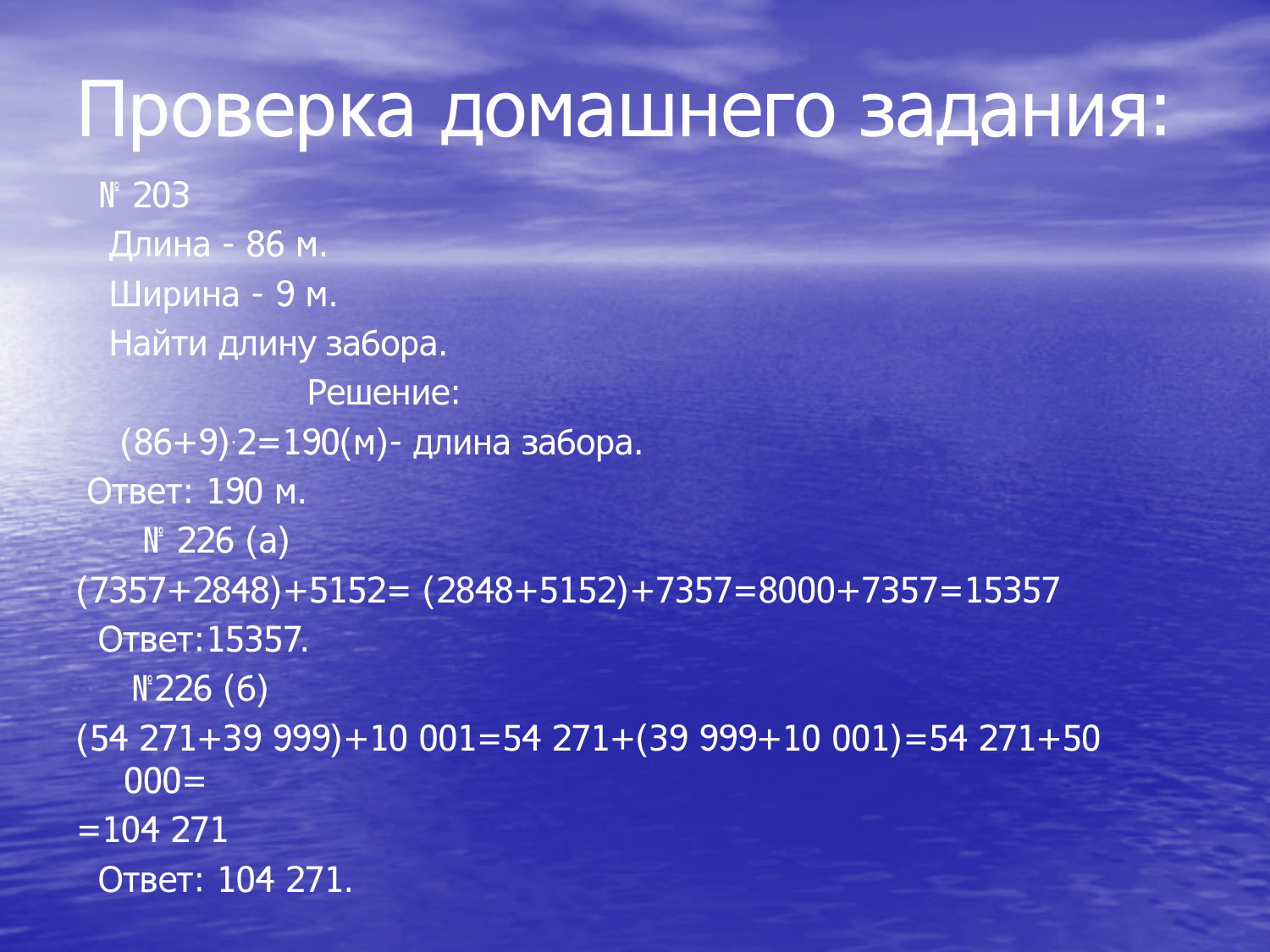

# Проверка домашнего задания:
  № 203
   Длина - 86 м.
   Ширина - 9 м.
   Найти длину забора.
                     Решение:
    (86+9).2=190(м)- длина забора.
 Ответ: 190 м.
      № 226 (а)
(7357+2848)+5152= (2848+5152)+7357=8000+7357=15357
  Ответ:15357.
     №226 (б)
(54 271+39 999)+10 001=54 271+(39 999+10 001)=54 271+50 000=
=104 271
  Ответ: 104 271.